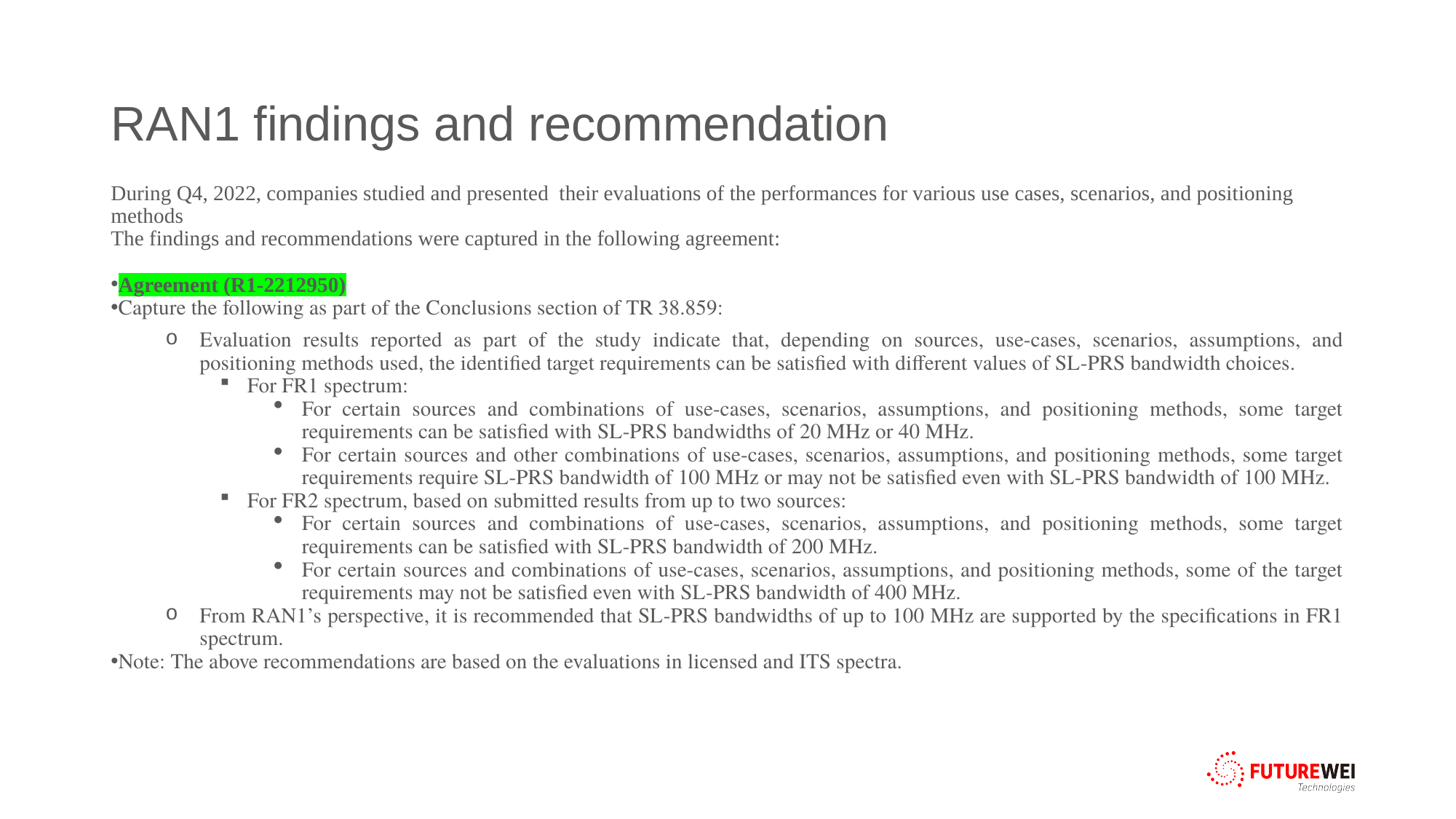

# RAN1 findings and recommendation
During Q4, 2022, companies studied and presented  their evaluations of the performances for various use cases, scenarios, and positioning methods
The findings and recommendations were captured in the following agreement:

Agreement (R1-2212950)
Capture the following as part of the Conclusions section of TR 38.859:
Evaluation results reported as part of the study indicate that, depending on sources, use-cases, scenarios, assumptions, and positioning methods used, the identified target requirements can be satisfied with different values of SL-PRS bandwidth choices.
For FR1 spectrum:
For certain sources and combinations of use-cases, scenarios, assumptions, and positioning methods, some target requirements can be satisfied with SL-PRS bandwidths of 20 MHz or 40 MHz.
For certain sources and other combinations of use-cases, scenarios, assumptions, and positioning methods, some target requirements require SL-PRS bandwidth of 100 MHz or may not be satisfied even with SL-PRS bandwidth of 100 MHz.
For FR2 spectrum, based on submitted results from up to two sources:
For certain sources and combinations of use-cases, scenarios, assumptions, and positioning methods, some target requirements can be satisfied with SL-PRS bandwidth of 200 MHz.
For certain sources and combinations of use-cases, scenarios, assumptions, and positioning methods, some of the target requirements may not be satisfied even with SL-PRS bandwidth of 400 MHz.
From RAN1’s perspective, it is recommended that SL-PRS bandwidths of up to 100 MHz are supported by the specifications in FR1 spectrum.
Note: The above recommendations are based on the evaluations in licensed and ITS spectra.